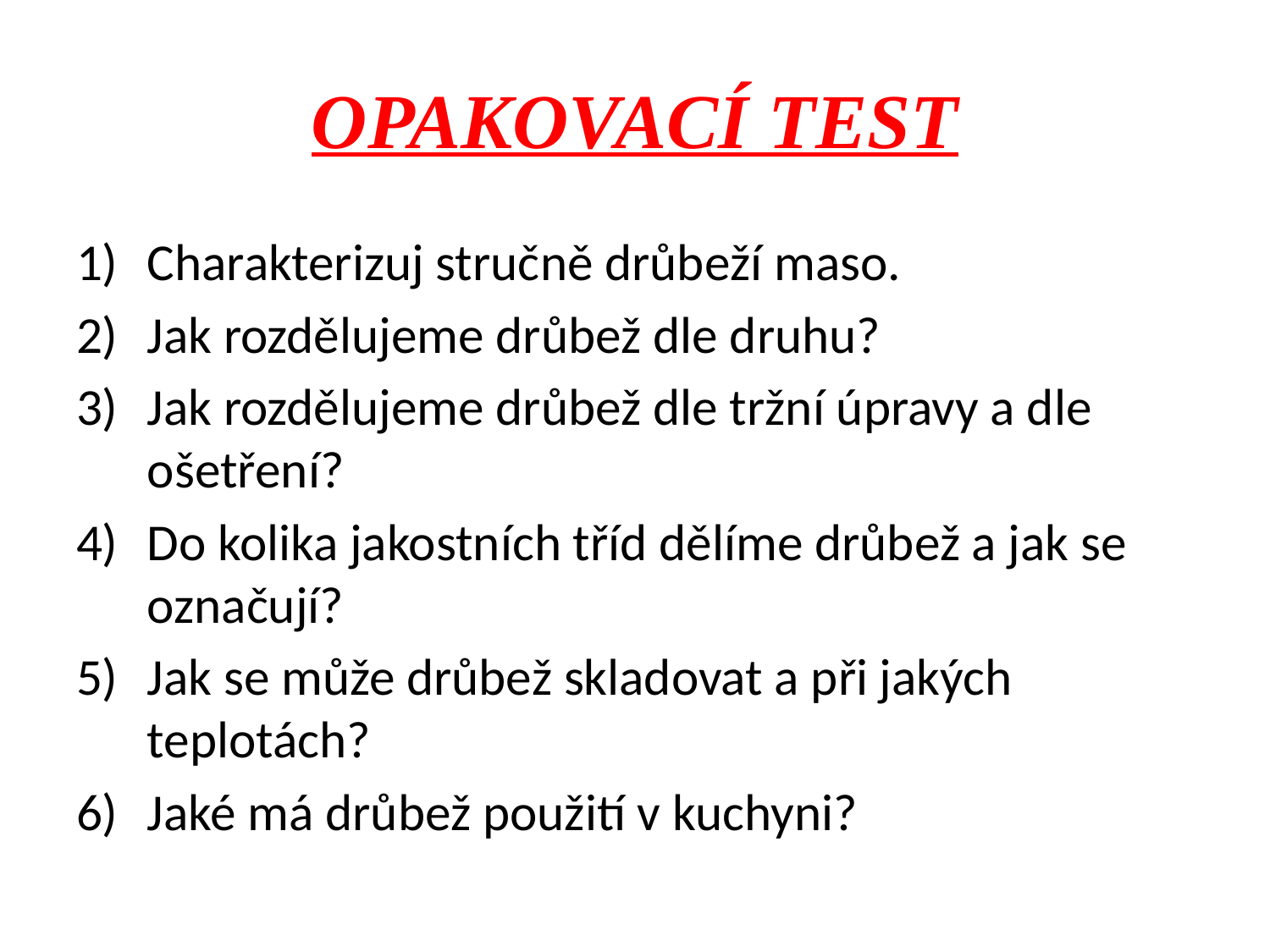

# OPAKOVACÍ TEST
Charakterizuj stručně drůbeží maso.
Jak rozdělujeme drůbež dle druhu?
Jak rozdělujeme drůbež dle tržní úpravy a dle ošetření?
Do kolika jakostních tříd dělíme drůbež a jak se označují?
Jak se může drůbež skladovat a při jakých teplotách?
Jaké má drůbež použití v kuchyni?